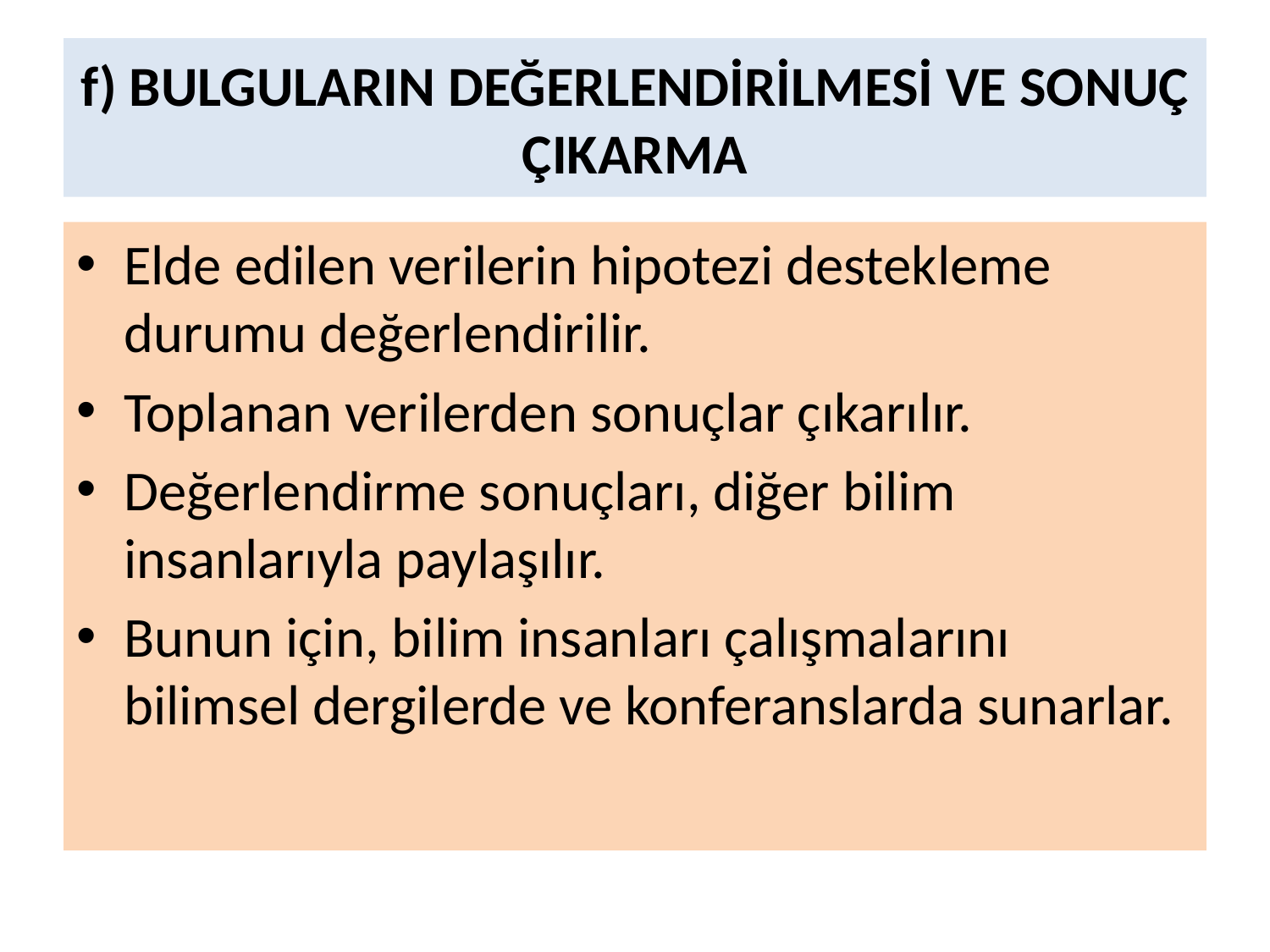

# f) BULGULARIN DEĞERLENDİRİLMESİ VE SONUÇ ÇIKARMA
Elde edilen verilerin hipotezi destekleme durumu değerlendirilir.
Toplanan verilerden sonuçlar çıkarılır.
Değerlendirme sonuçları, diğer bilim insanlarıyla paylaşılır.
Bunun için, bilim insanları çalışmalarını bilimsel dergilerde ve konferanslarda sunarlar.